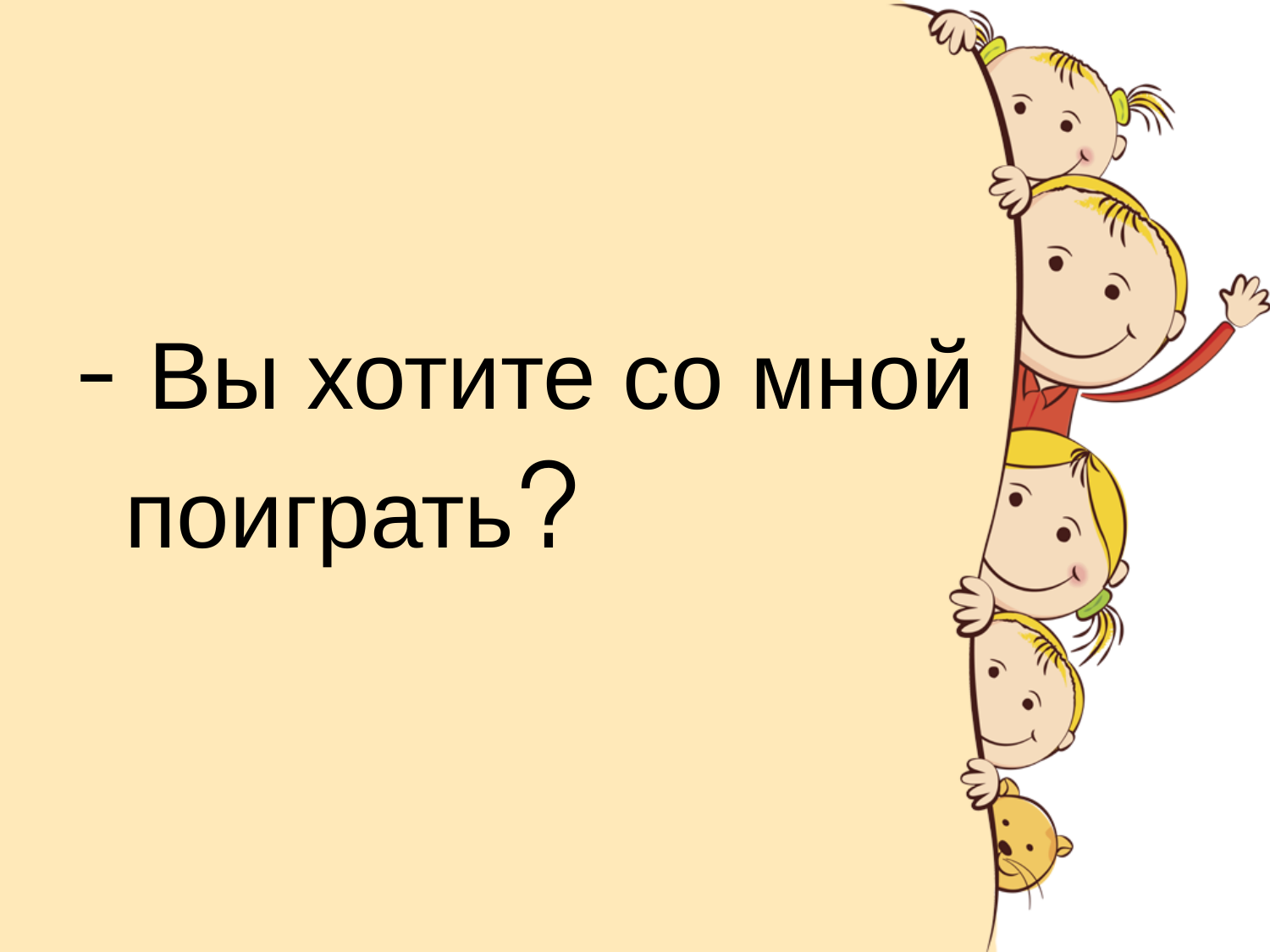

#
- Вы хотите со мной поиграть?